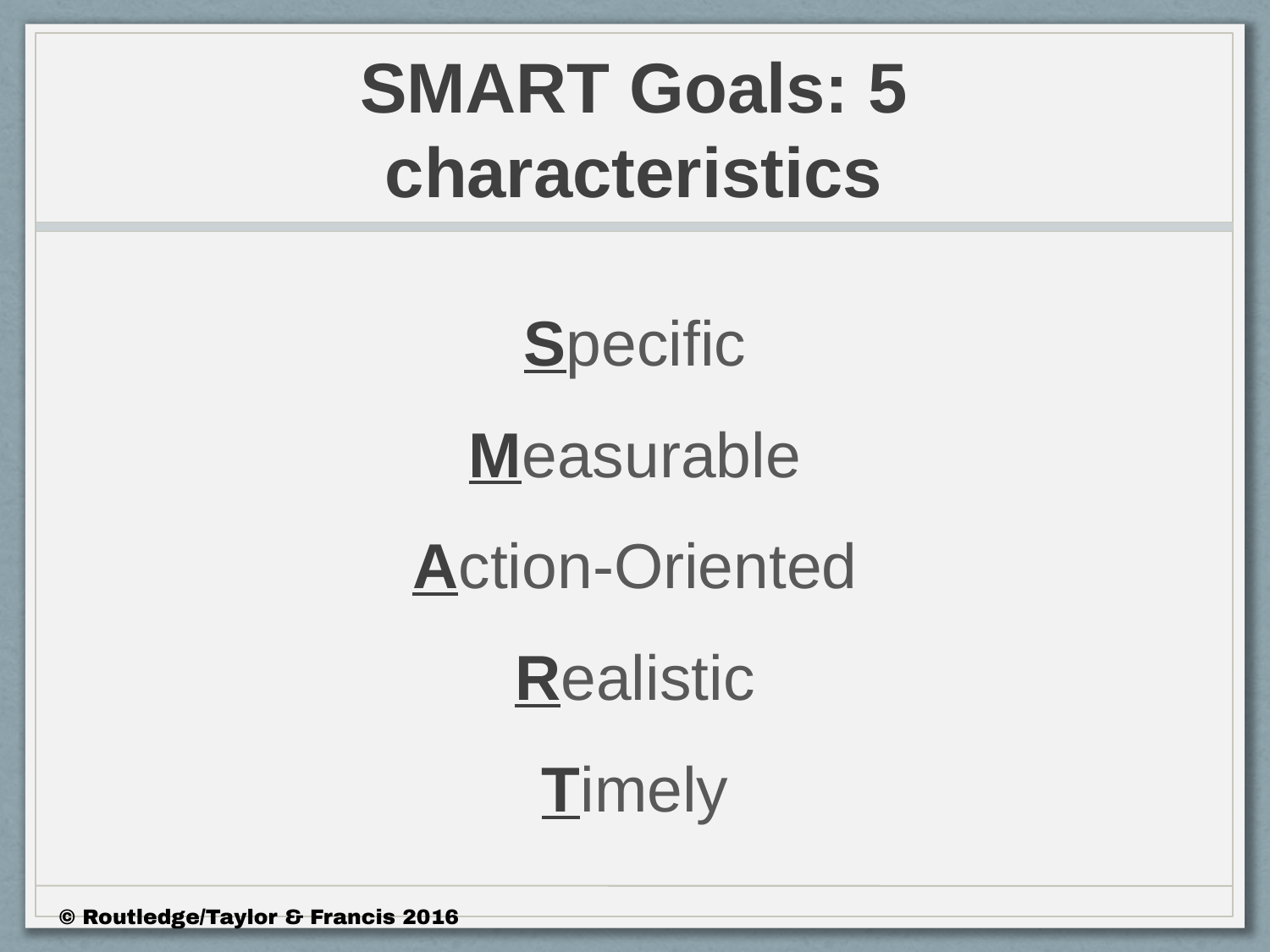

# SMART Goals: 5 characteristics
Specific
Measurable
Action-Oriented
Realistic
Timely
© Routledge/Taylor & Francis 2016